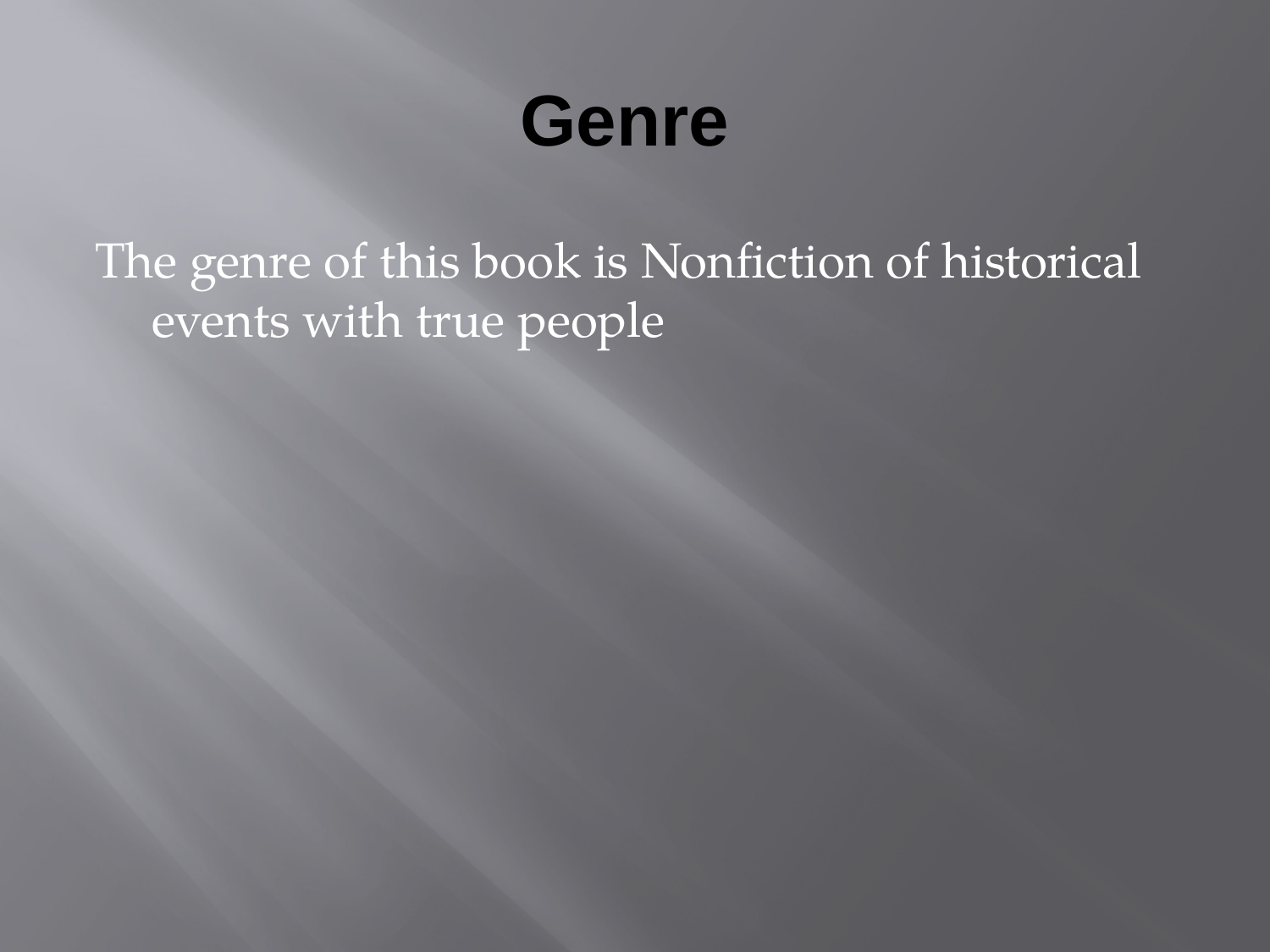

# Genre
The genre of this book is Nonfiction of historical events with true people